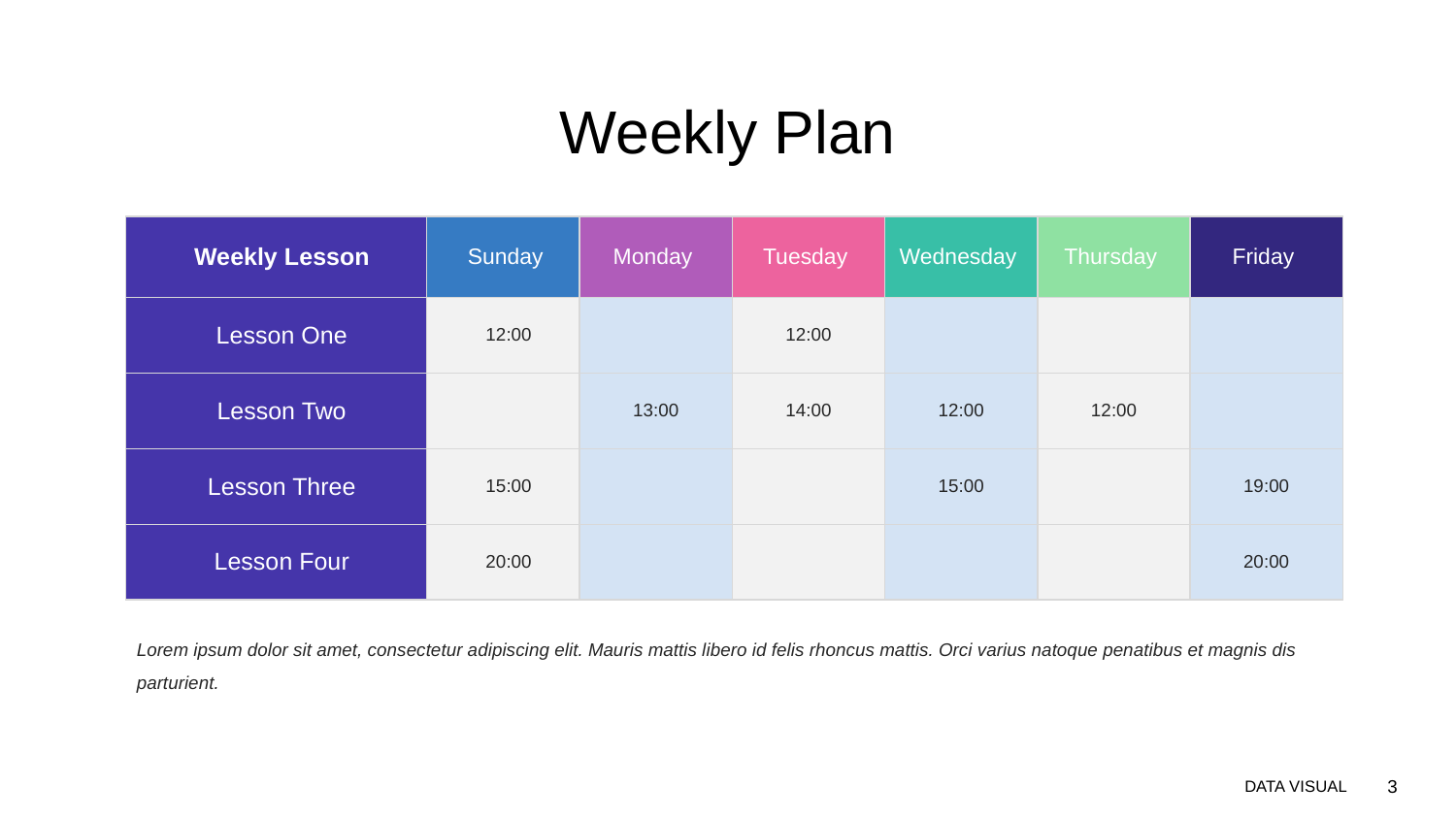

Weekly Plan
| Weekly Lesson | Sunday | Monday | Tuesday | Wednesday | Thursday | Friday |
| --- | --- | --- | --- | --- | --- | --- |
| Lesson One | 12:00 |  | 12:00 |  |  |  |
| Lesson Two |  | 13:00 | 14:00 | 12:00 | 12:00 |  |
| Lesson Three | 15:00 |  |  | 15:00 |  | 19:00 |
| Lesson Four | 20:00 |  |  |  |  | 20:00 |
Lorem ipsum dolor sit amet, consectetur adipiscing elit. Mauris mattis libero id felis rhoncus mattis. Orci varius natoque penatibus et magnis dis parturient.